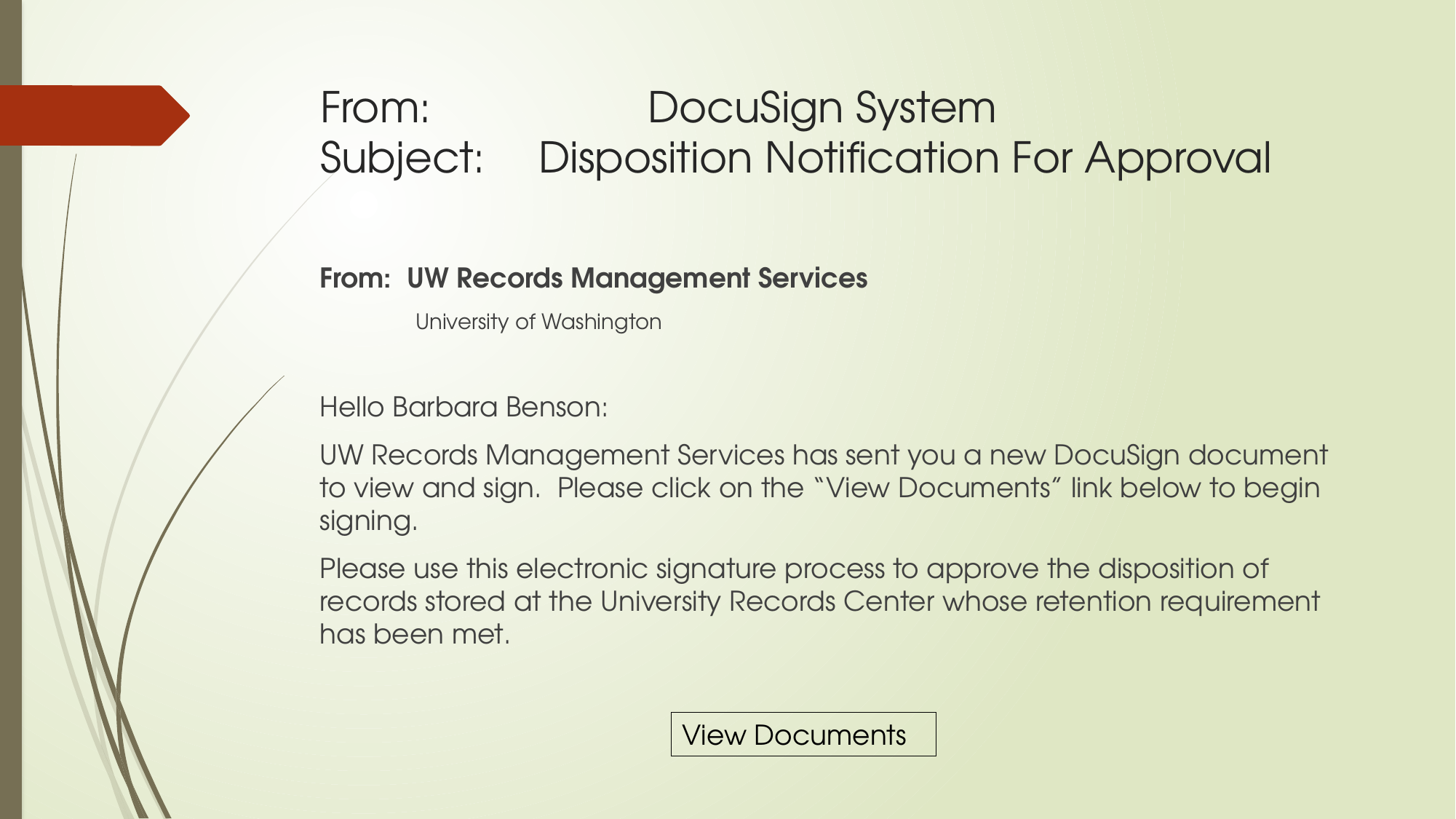

# From:  		DocuSign System Subject:	Disposition Notification For Approval
From:  UW Records Management Services
University of Washington

Hello Barbara Benson:
UW Records Management Services has sent you a new DocuSign document to view and sign.  Please click on the “View Documents” link below to begin signing.
Please use this electronic signature process to approve the disposition of records stored at the University Records Center whose retention requirement has been met.

View Documents